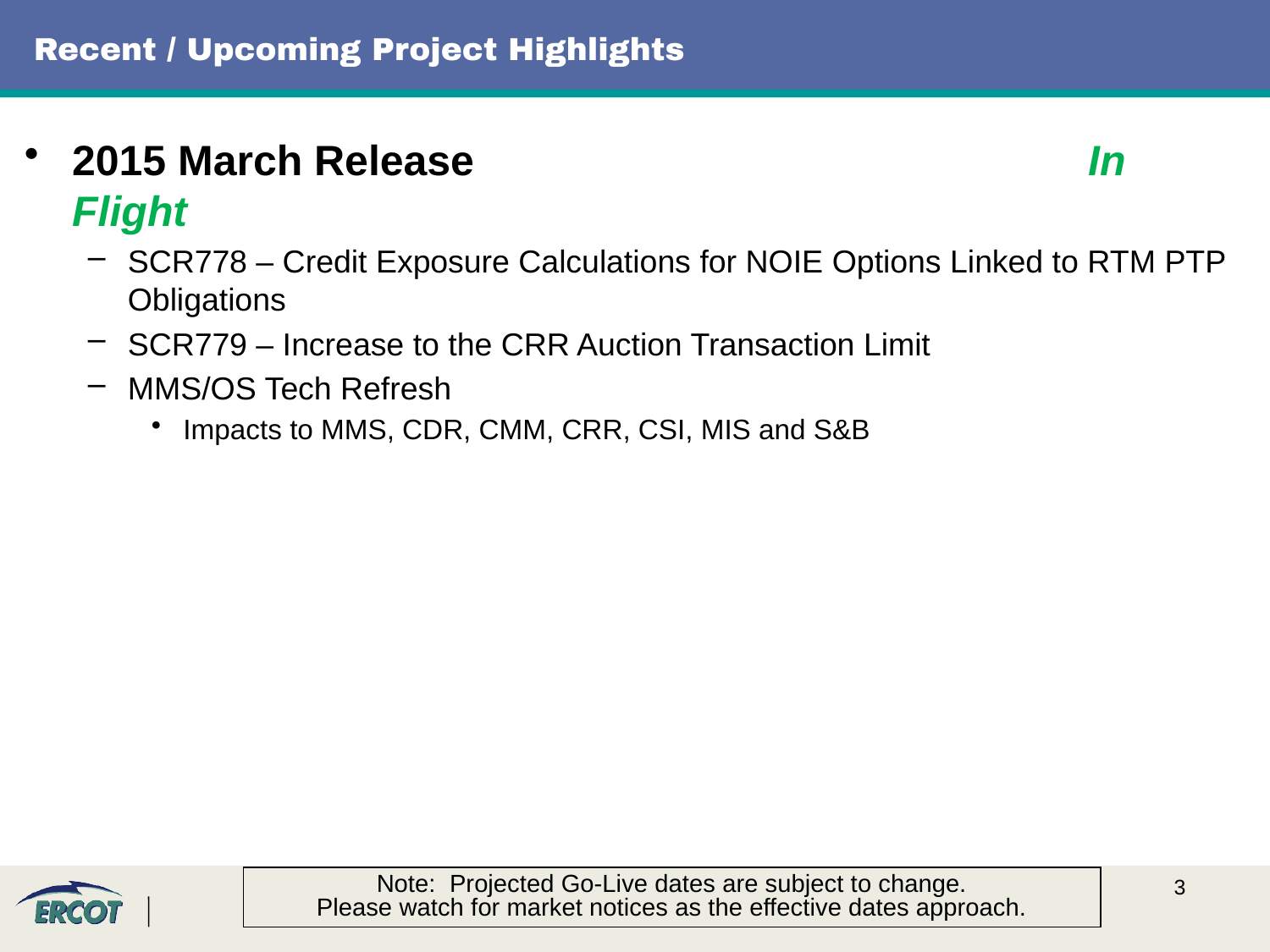

# Recent / Upcoming Project Highlights
2015 March Release			 		In Flight
SCR778 – Credit Exposure Calculations for NOIE Options Linked to RTM PTP Obligations
SCR779 – Increase to the CRR Auction Transaction Limit
MMS/OS Tech Refresh
Impacts to MMS, CDR, CMM, CRR, CSI, MIS and S&B

Note:  Projected Go-Live dates are subject to change.
Please watch for market notices as the effective dates approach.